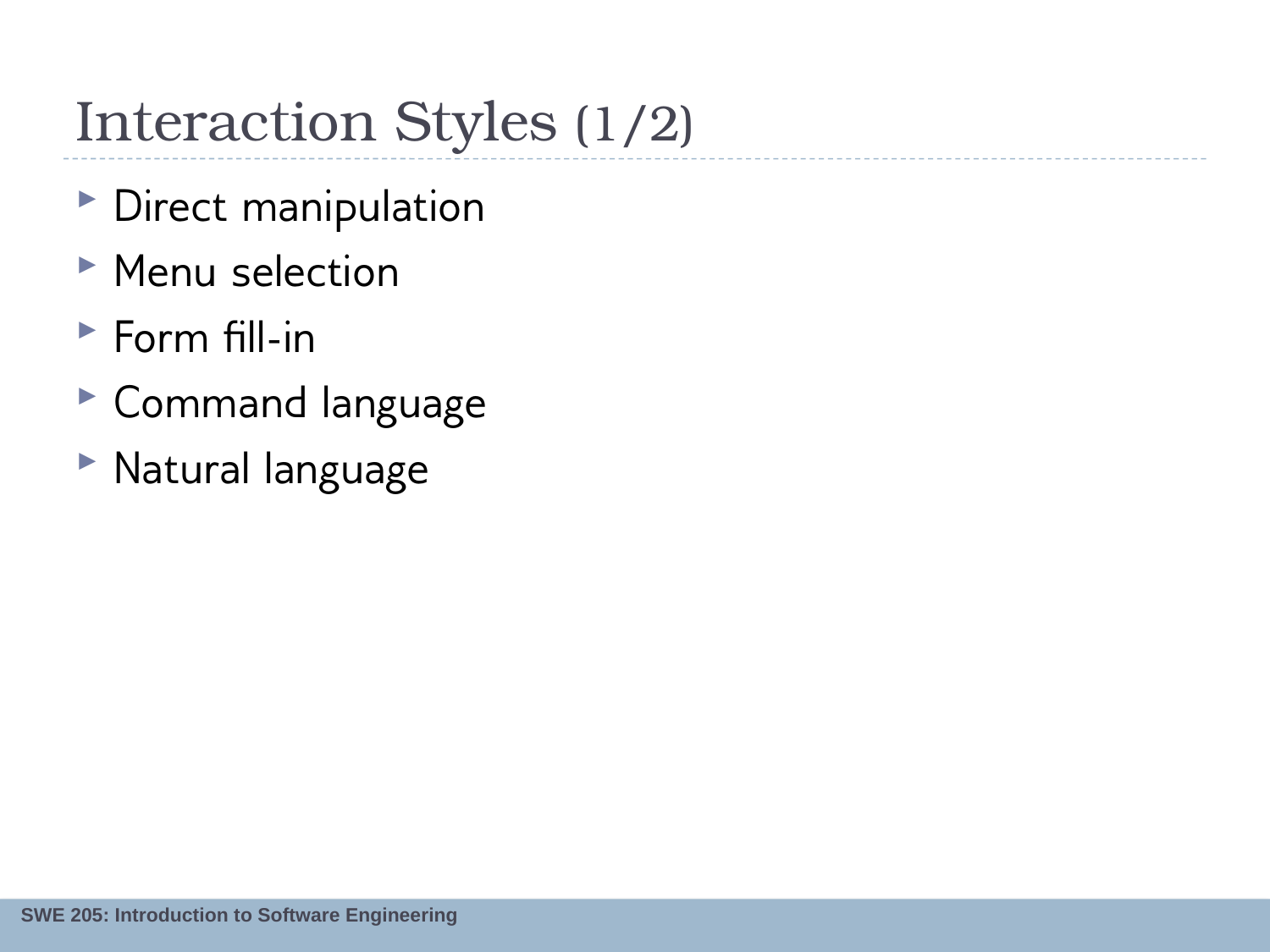

# Interaction Styles (1/2)
Direct manipulation
Menu selection
Form fill-in
Command language
Natural language